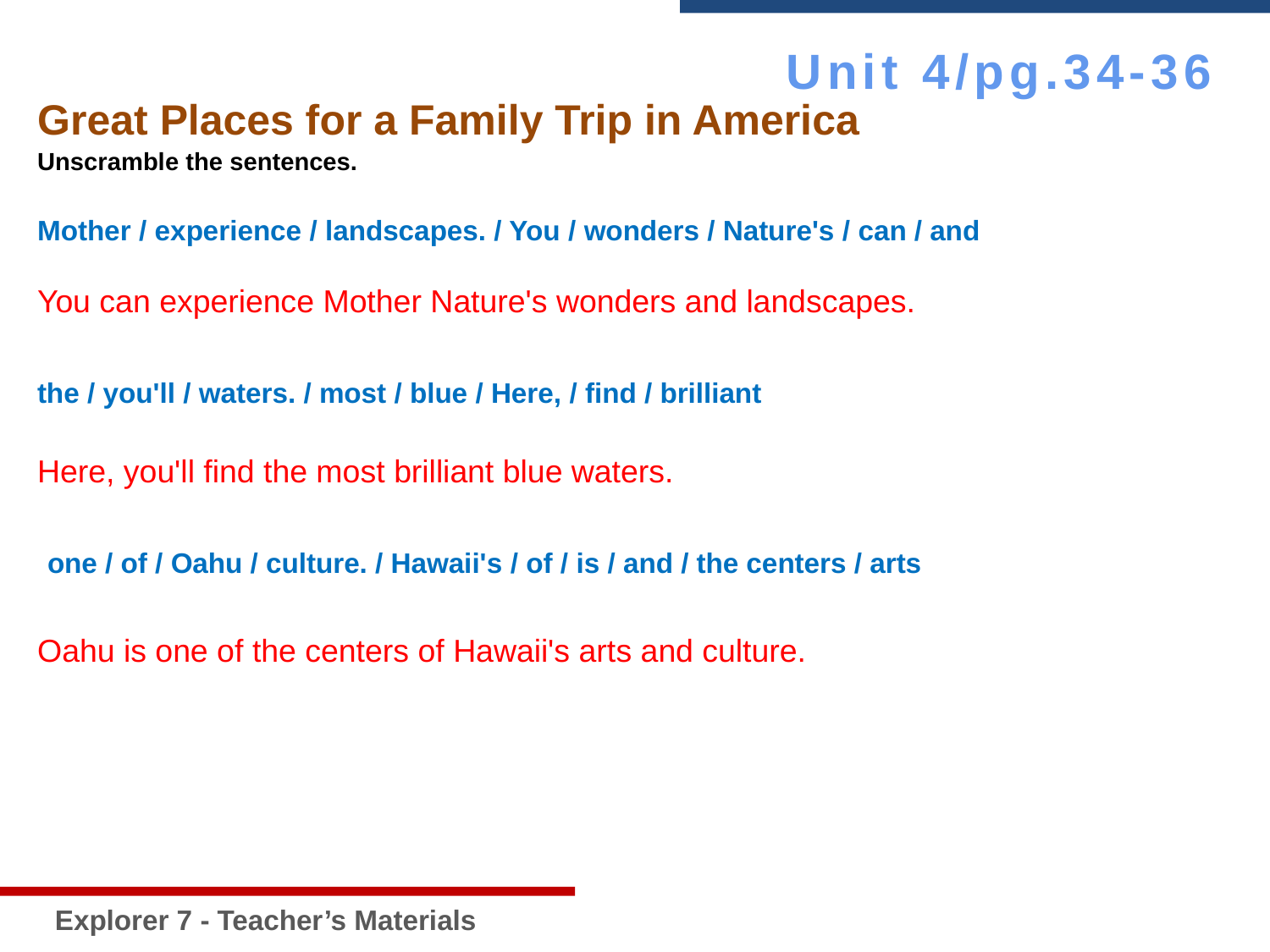

Unit 4/pg.34-36
Explorer 7 - Teacher’s Materials

Great Places for a Family Trip in America
Unscramble the sentences.
Mother / experience / landscapes. / You / wonders / Nature's / can / and
You can experience Mother Nature's wonders and landscapes.
the / you'll / waters. / most / blue / Here, / find / brilliant
Here, you'll find the most brilliant blue waters.
one / of / Oahu / culture. / Hawaii's / of / is / and / the centers / arts
Oahu is one of the centers of Hawaii's arts and culture.